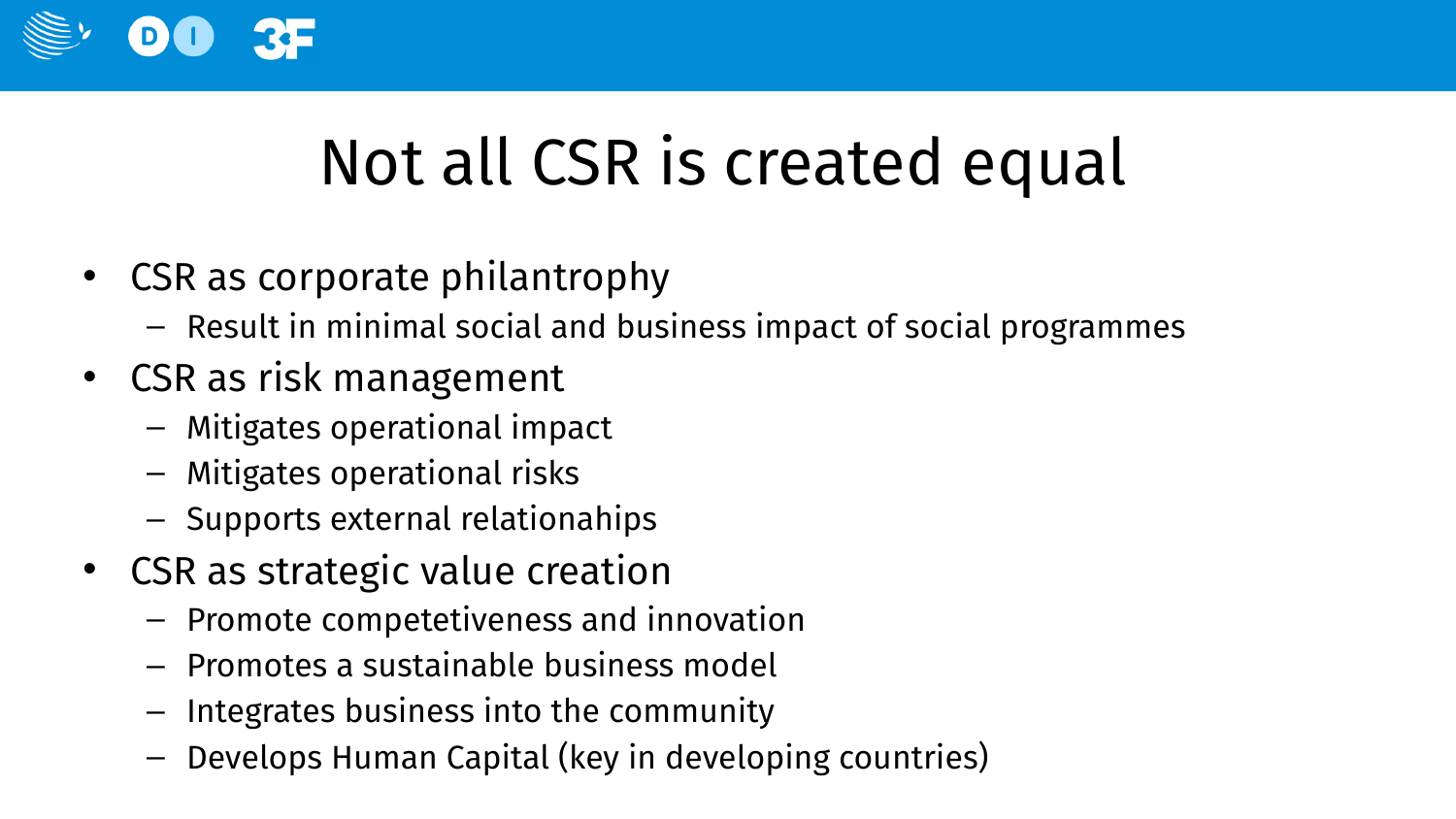

# Not all CSR is created equal
CSR as corporate philantrophy
Result in minimal social and business impact of social programmes
CSR as risk management
Mitigates operational impact
Mitigates operational risks
Supports external relationahips
CSR as strategic value creation
Promote competetiveness and innovation
Promotes a sustainable business model
Integrates business into the community
Develops Human Capital (key in developing countries)